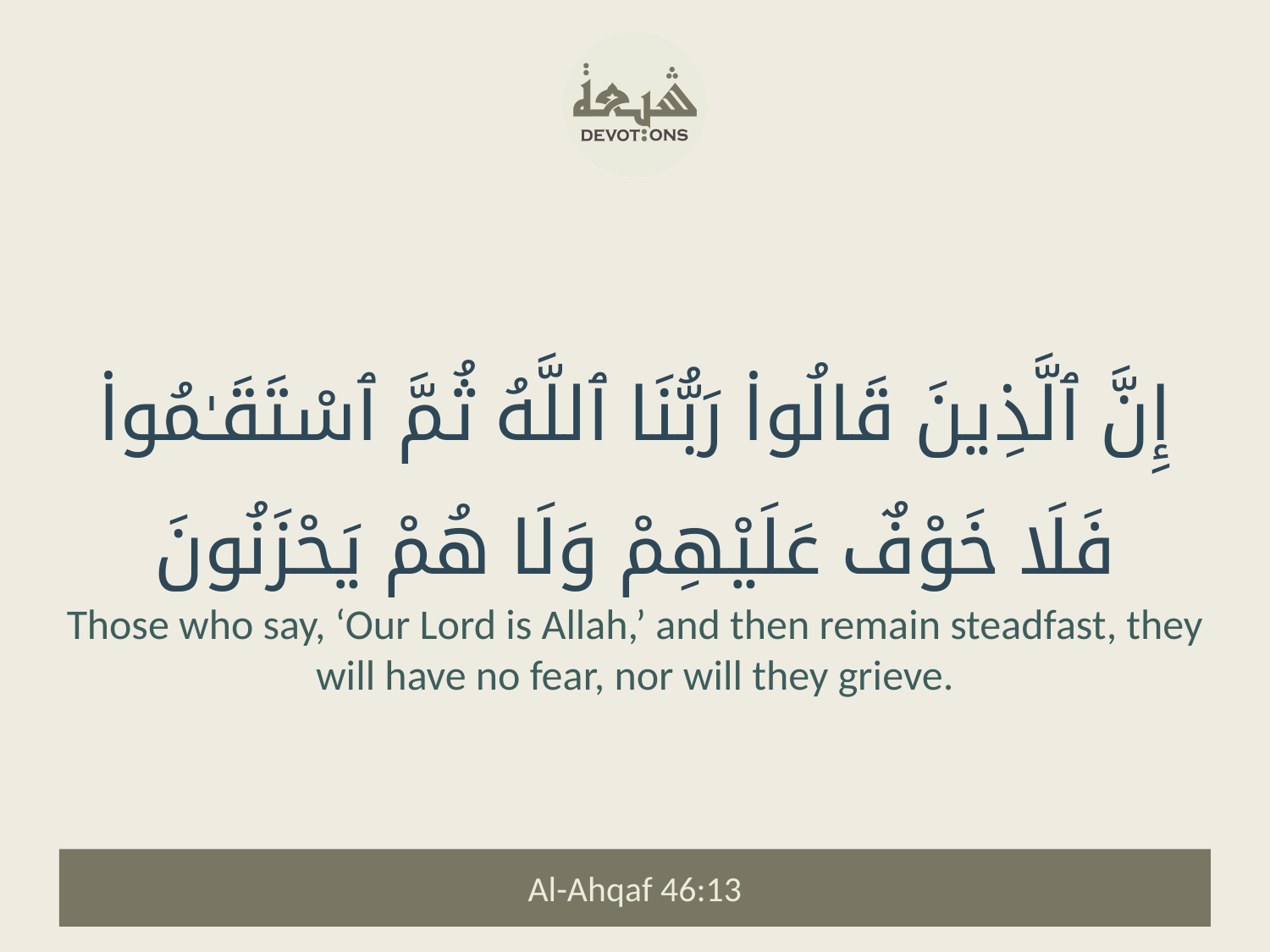

إِنَّ ٱلَّذِينَ قَالُوا۟ رَبُّنَا ٱللَّهُ ثُمَّ ٱسْتَقَـٰمُوا۟ فَلَا خَوْفٌ عَلَيْهِمْ وَلَا هُمْ يَحْزَنُونَ
Those who say, ‘Our Lord is Allah,’ and then remain steadfast, they will have no fear, nor will they grieve.
Al-Ahqaf 46:13